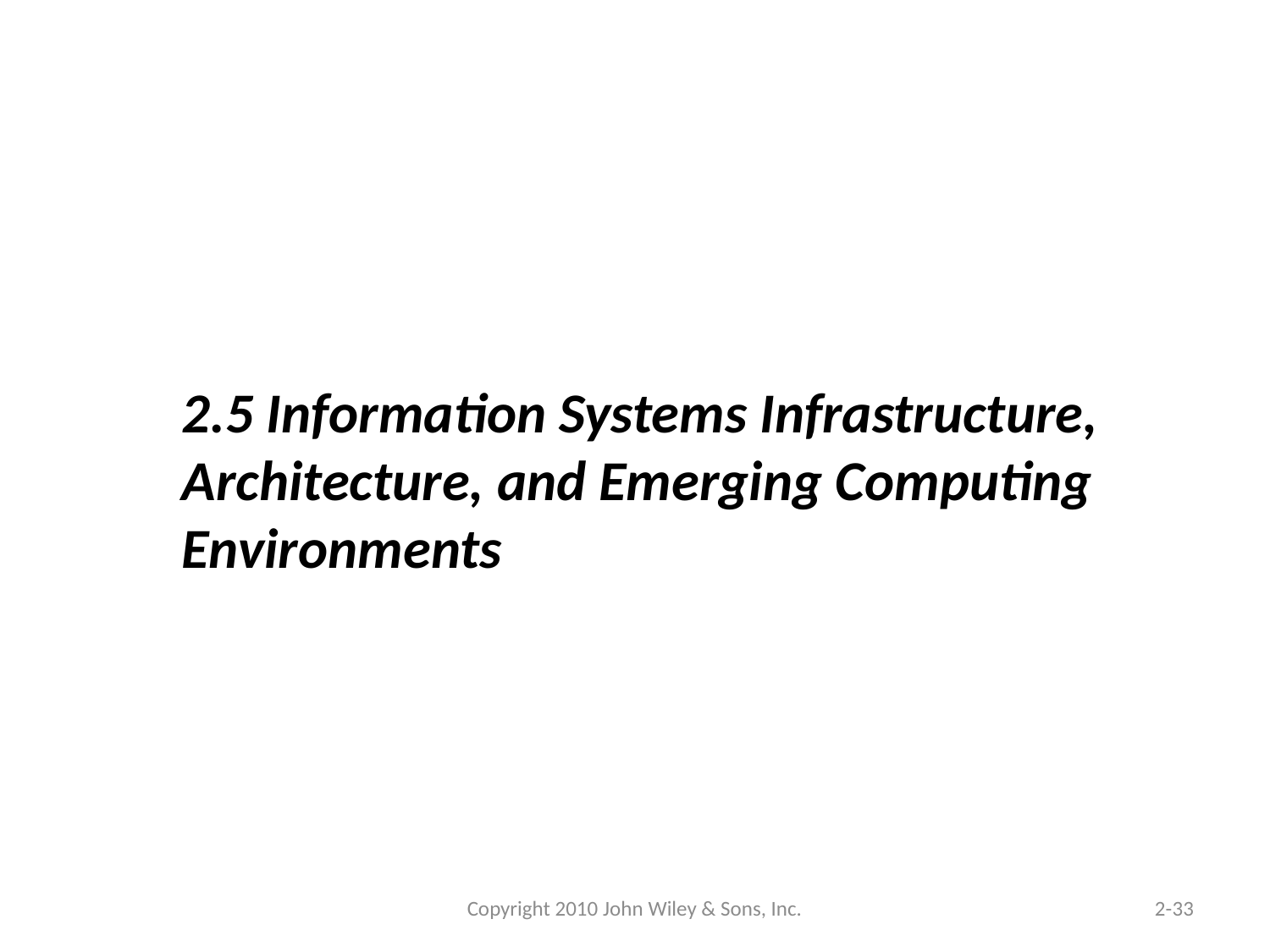

2.5 Information Systems Infrastructure, Architecture, and Emerging Computing Environments
Copyright 2010 John Wiley & Sons, Inc.
2-33